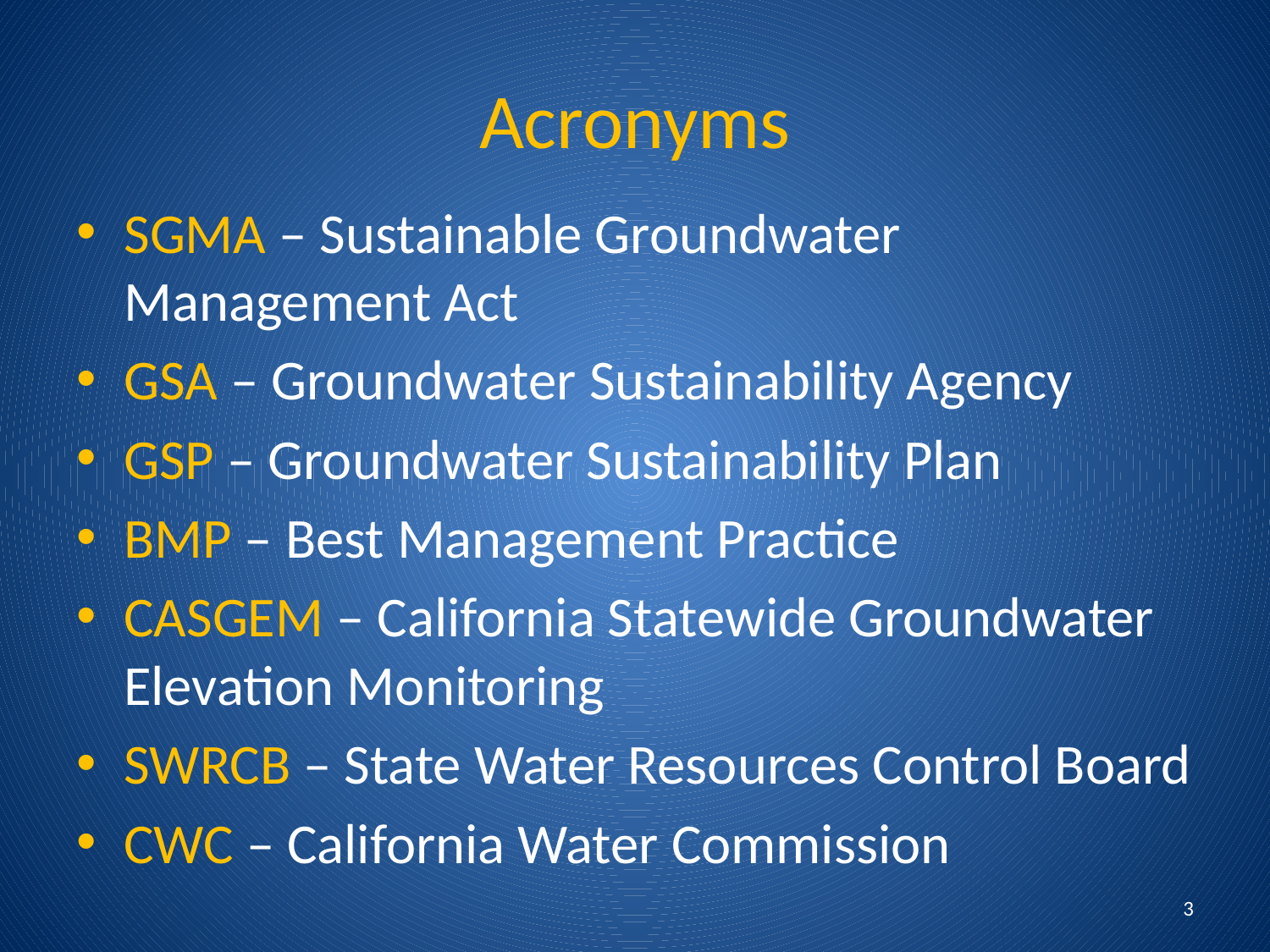

# Acronyms
SGMA – Sustainable Groundwater Management Act
GSA – Groundwater Sustainability Agency
GSP – Groundwater Sustainability Plan
BMP – Best Management Practice
CASGEM – California Statewide Groundwater Elevation Monitoring
SWRCB – State Water Resources Control Board
CWC – California Water Commission
3